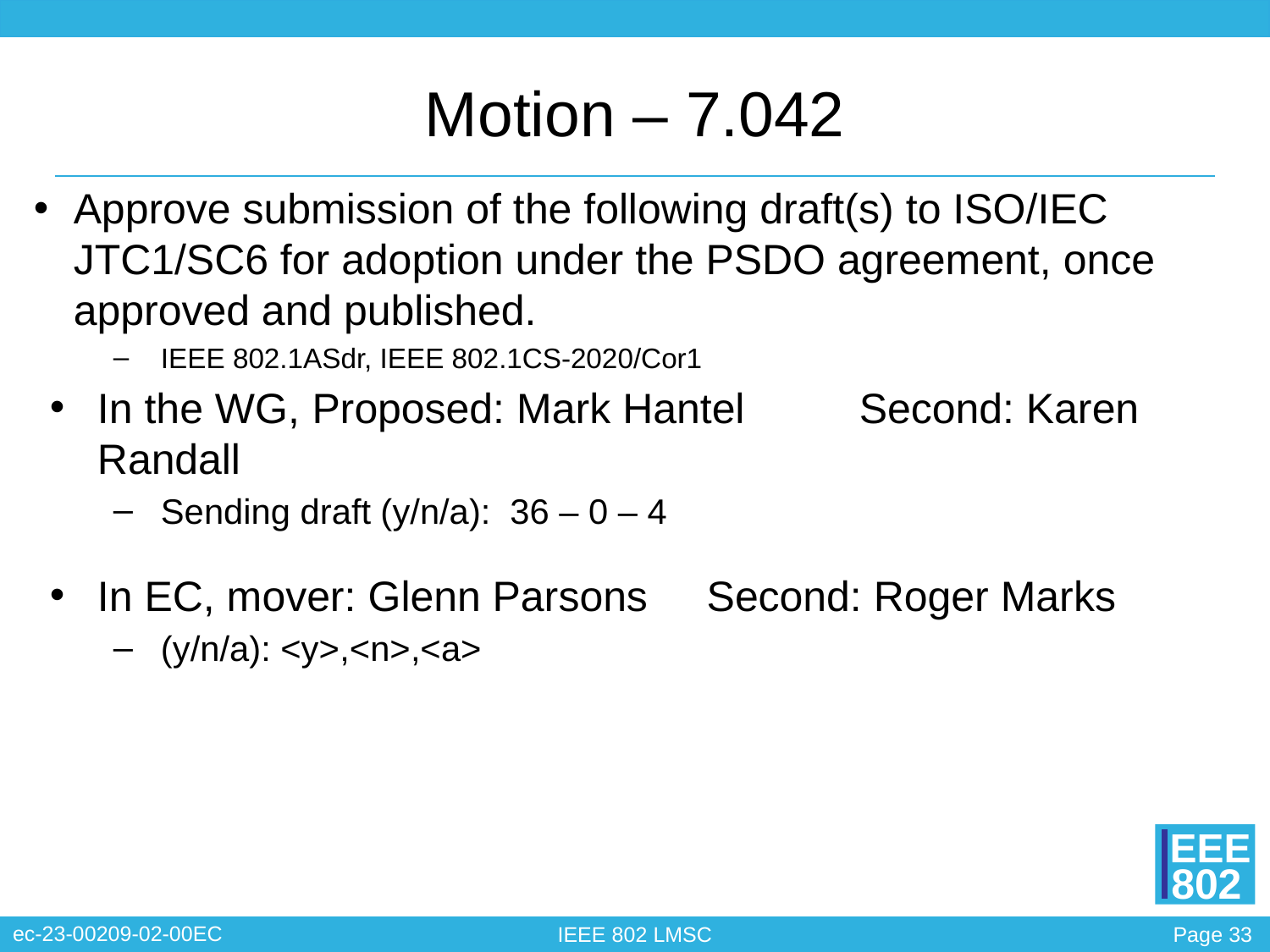

# Motion – 7.042
Approve submission of the following draft(s) to ISO/IEC JTC1/SC6 for adoption under the PSDO agreement, once approved and published.
IEEE 802.1ASdr, IEEE 802.1CS-2020/Cor1
In the WG, Proposed: Mark Hantel	Second: Karen Randall
Sending draft (y/n/a):  36 – 0 – 4

In EC, mover: Glenn Parsons     Second: Roger Marks
(y/n/a): <y>,<n>,<a>